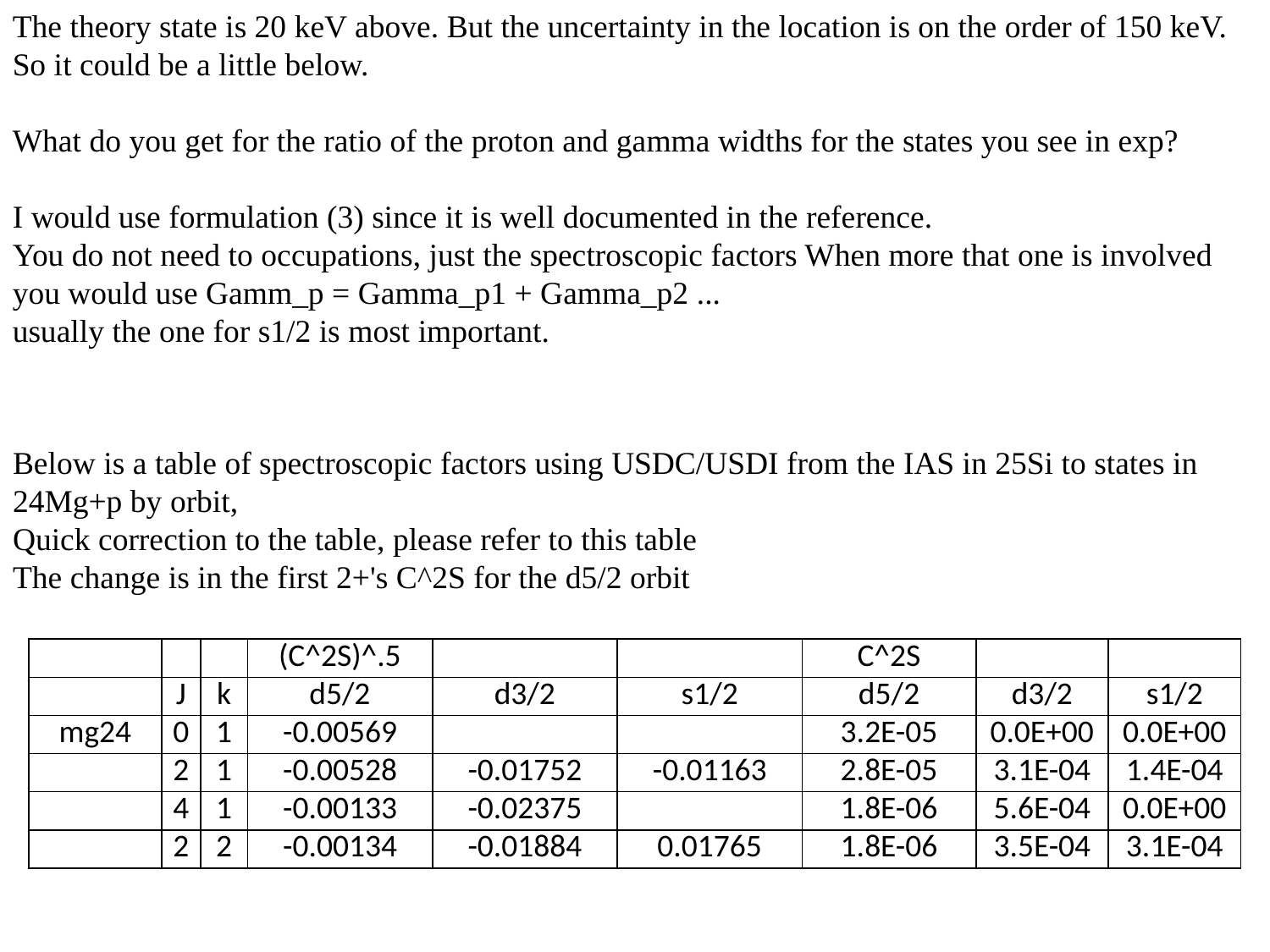

The theory state is 20 keV above. But the uncertainty in the location is on the order of 150 keV. So it could be a little below.

What do you get for the ratio of the proton and gamma widths for the states you see in exp?

I would use formulation (3) since it is well documented in the reference.
You do not need to occupations, just the spectroscopic factors When more that one is involved you would use Gamm_p = Gamma_p1 + Gamma_p2 ...
usually the one for s1/2 is most important.

Below is a table of spectroscopic factors using USDC/USDI from the IAS in 25Si to states in 24Mg+p by orbit,
Quick correction to the table, please refer to this table
The change is in the first 2+'s C^2S for the d5/2 orbit
|  |  |  | (C^2S)^.5 |  |  | C^2S |  |  |
| --- | --- | --- | --- | --- | --- | --- | --- | --- |
|  | J | k | d5/2 | d3/2 | s1/2 | d5/2 | d3/2 | s1/2 |
| mg24 | 0 | 1 | -0.00569 |  |  | 3.2E-05 | 0.0E+00 | 0.0E+00 |
|  | 2 | 1 | -0.00528 | -0.01752 | -0.01163 | 2.8E-05 | 3.1E-04 | 1.4E-04 |
|  | 4 | 1 | -0.00133 | -0.02375 |  | 1.8E-06 | 5.6E-04 | 0.0E+00 |
|  | 2 | 2 | -0.00134 | -0.01884 | 0.01765 | 1.8E-06 | 3.5E-04 | 3.1E-04 |